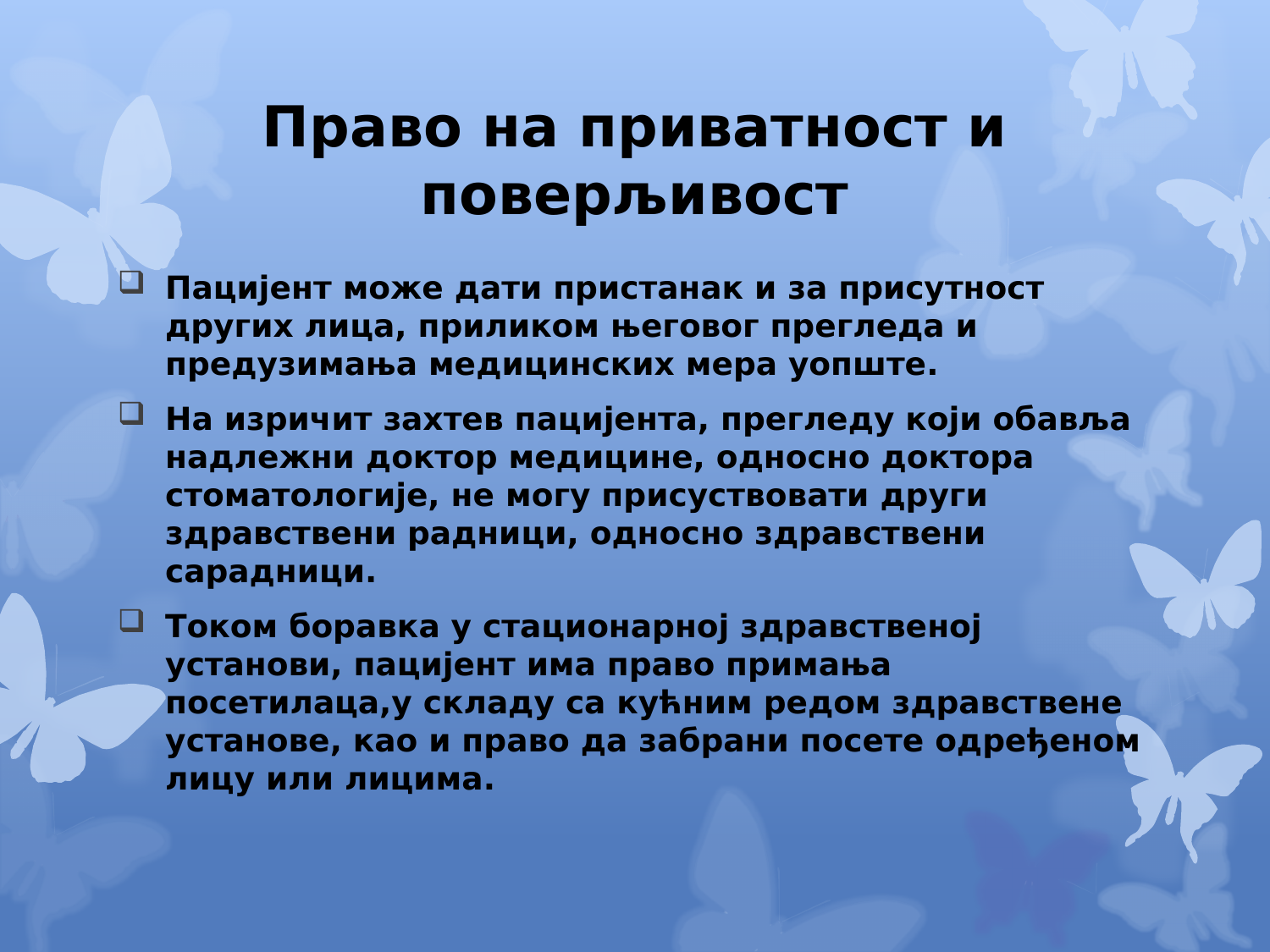

# Право на приватност и поверљивост
Пацијент може дати пристанак и за присутност других лица, приликом његовог прегледа и предузимања медицинских мера уопште.
На изричит захтев пацијента, прегледу који обавља надлежни доктор медицине, односно доктора стоматологије, не могу присуствовати други здравствени радници, односно здравствени сарадници.
Током боравка у стационарној здравственој установи, пацијент има право примања посетилаца,у складу са кућним редом здравствене установе, као и право да забрани посете одређеном лицу или лицима.